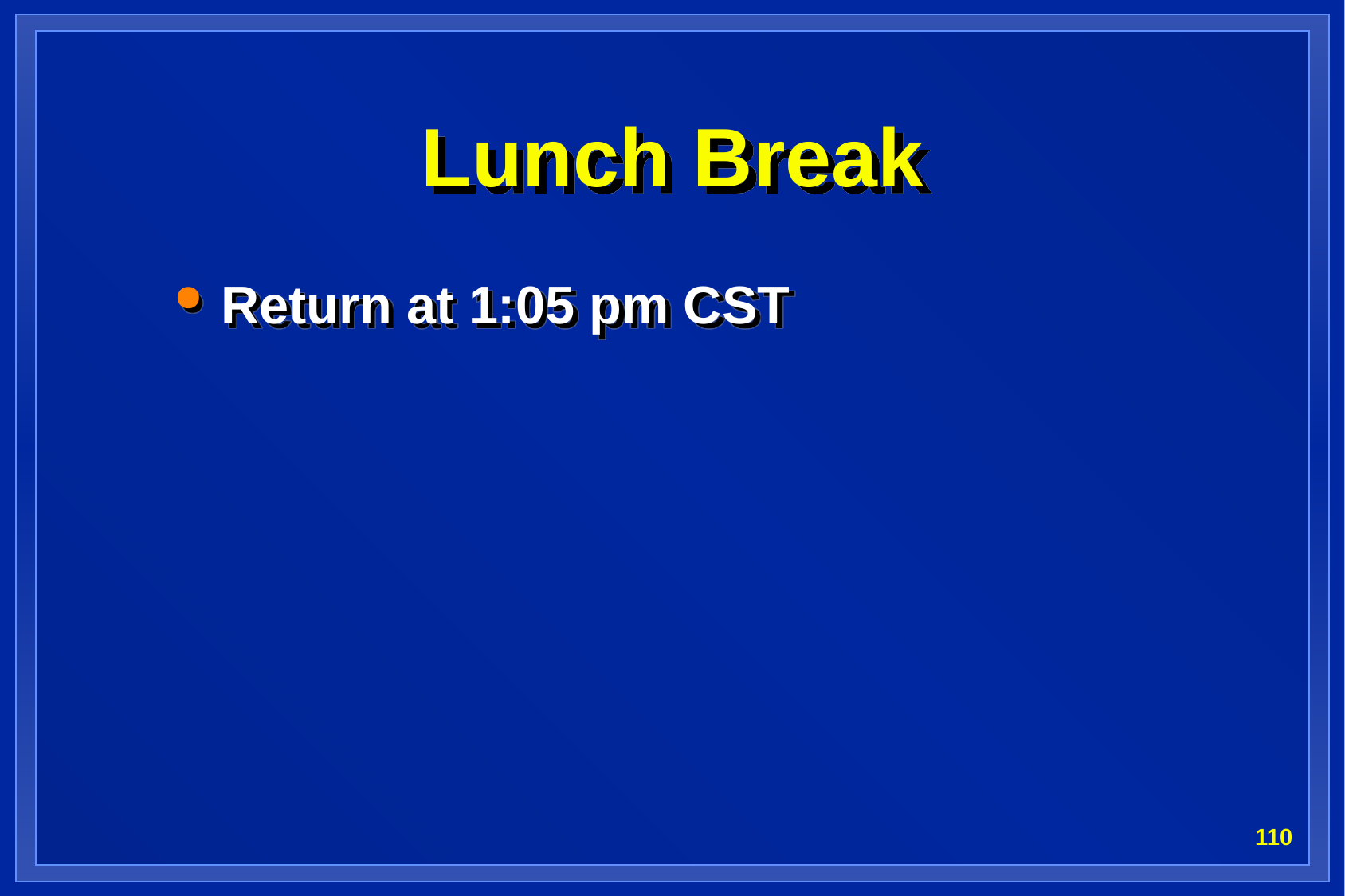

# Lunch Break
Return at 1:05 pm CST
110